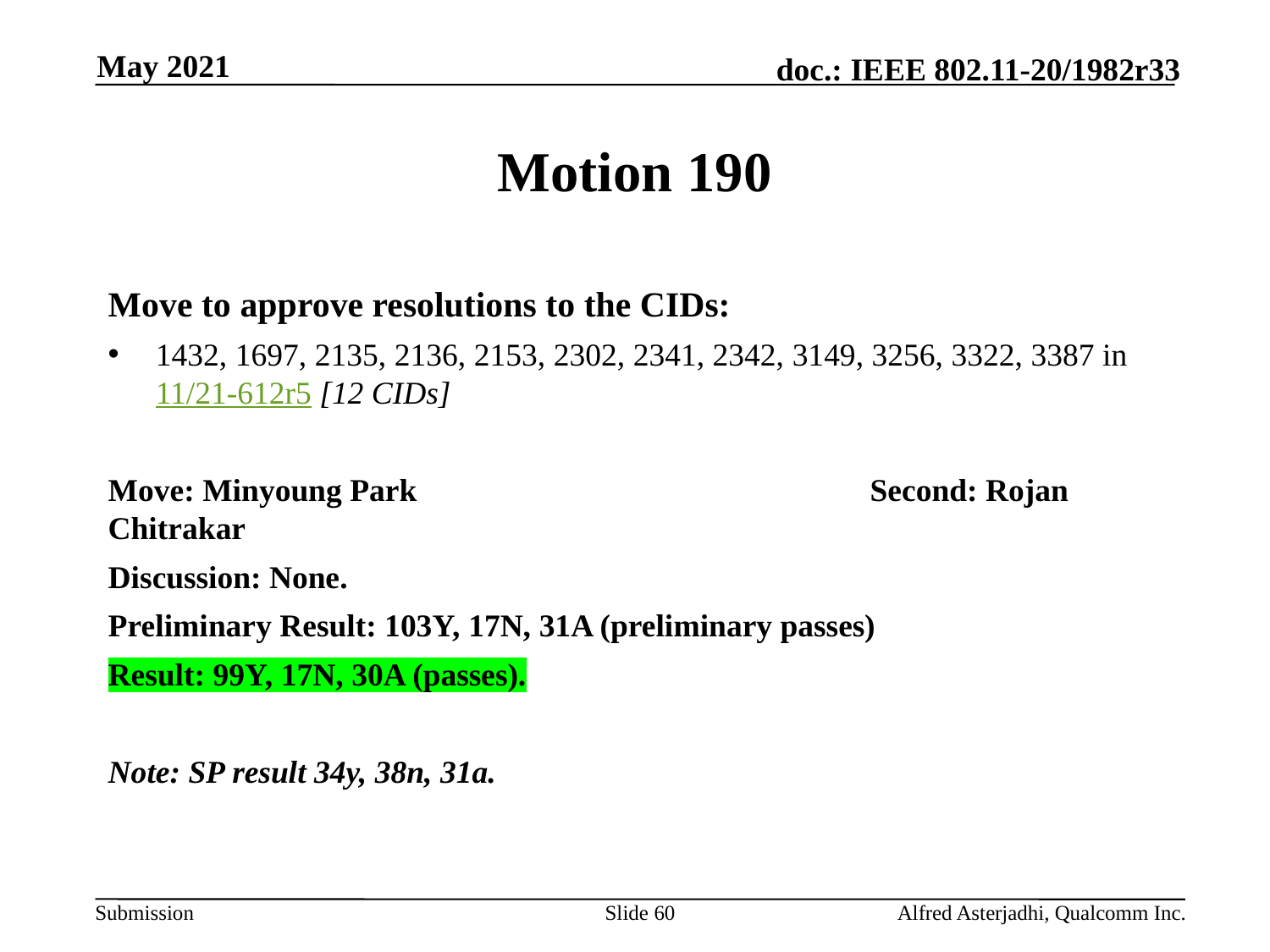

May 2021
# Motion 190
Move to approve resolutions to the CIDs:
1432, 1697, 2135, 2136, 2153, 2302, 2341, 2342, 3149, 3256, 3322, 3387 in 11/21-612r5 [12 CIDs]

Move: Minyoung Park				Second: Rojan Chitrakar
Discussion: None.
Preliminary Result: 103Y, 17N, 31A (preliminary passes)
Result: 99Y, 17N, 30A (passes).

Note: SP result 34y, 38n, 31a.
Slide 60
Alfred Asterjadhi, Qualcomm Inc.